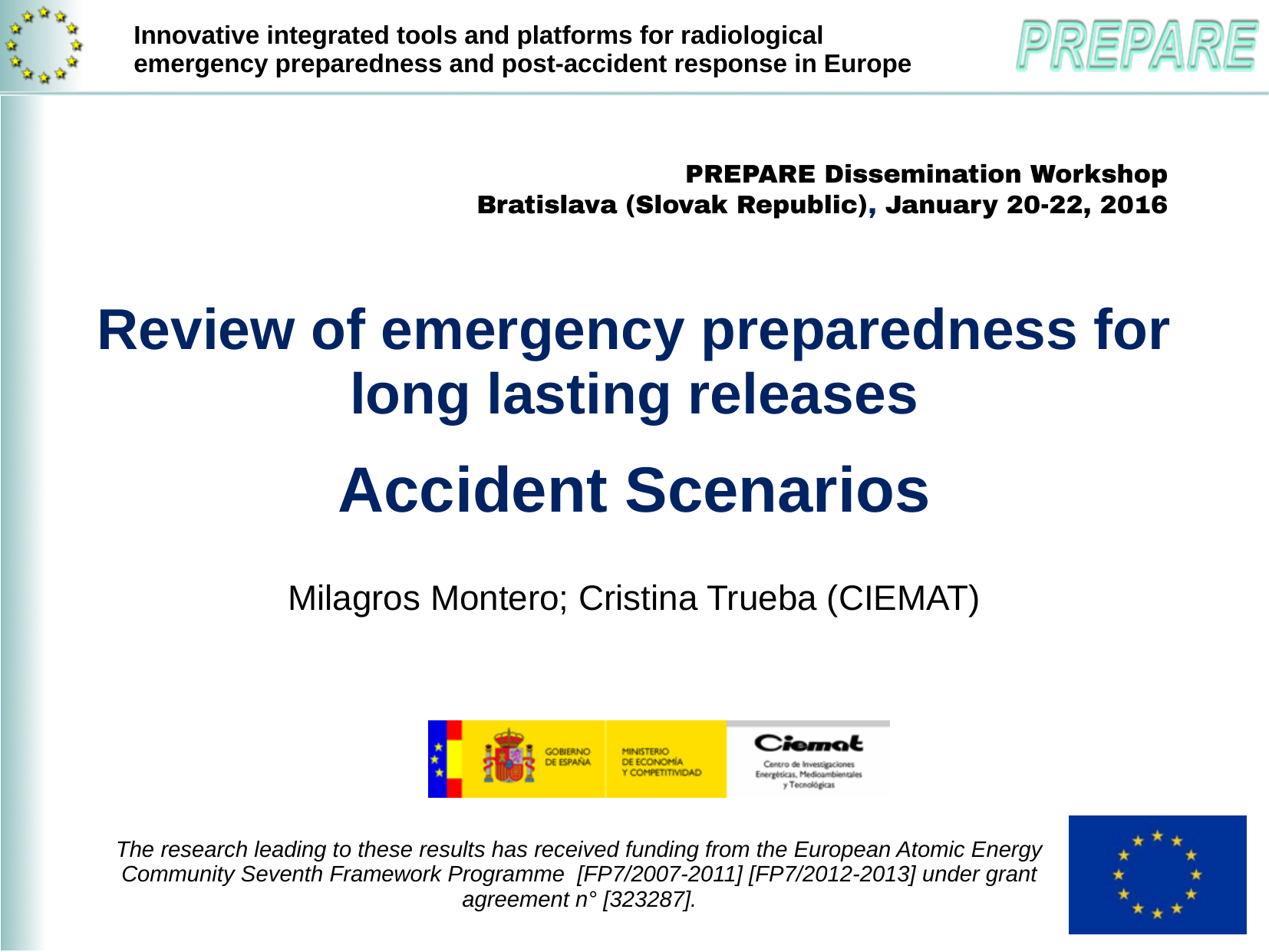

# Review of emergency preparedness for long lasting releases Accident Scenarios
Milagros Montero; Cristina Trueba (CIEMAT)